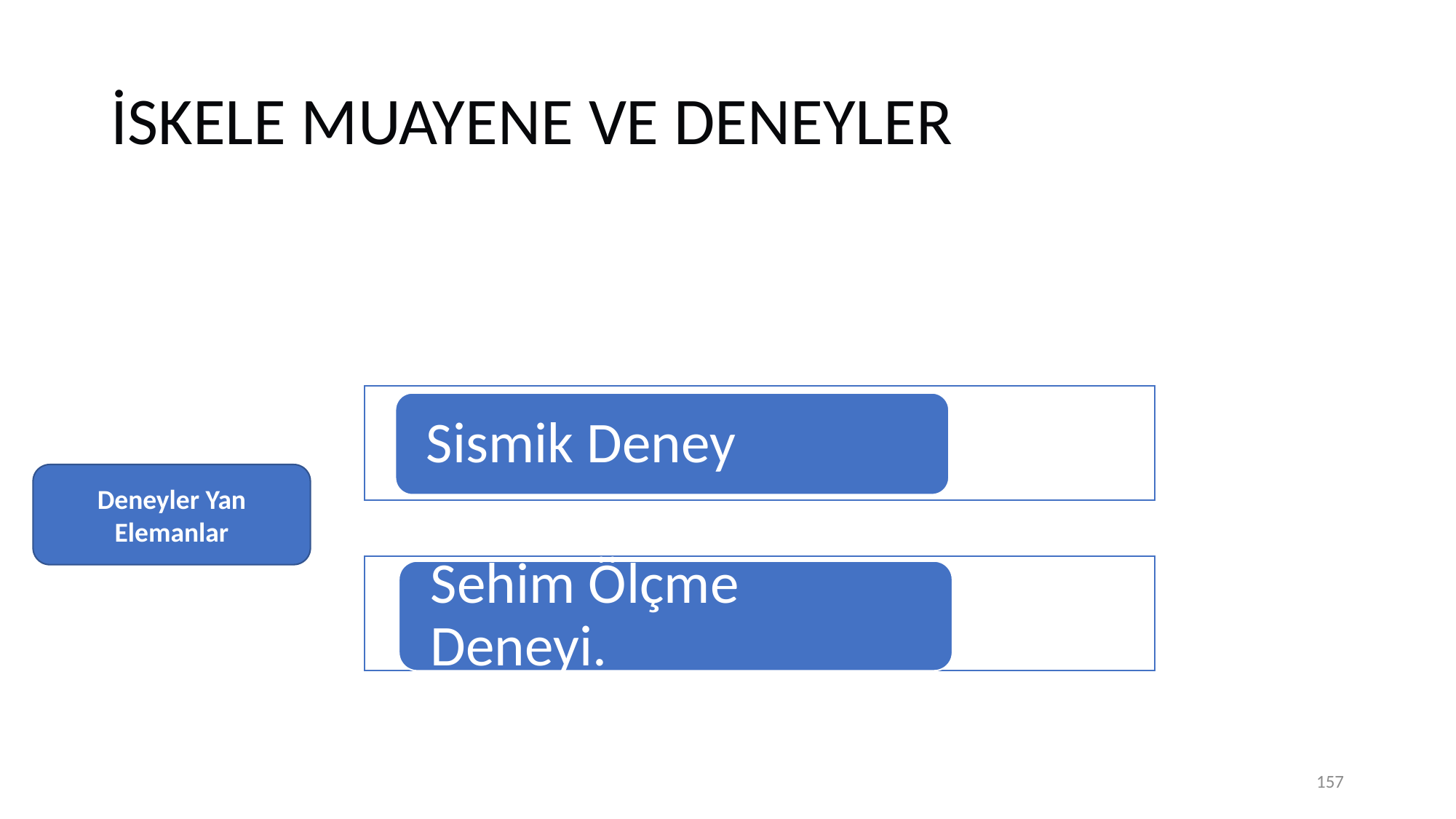

# İSKELE MUAYENE VE DENEYLER
Sismik Deney
Sehim Ölçme Deneyi.
Deneyler Yan Elemanlar
157